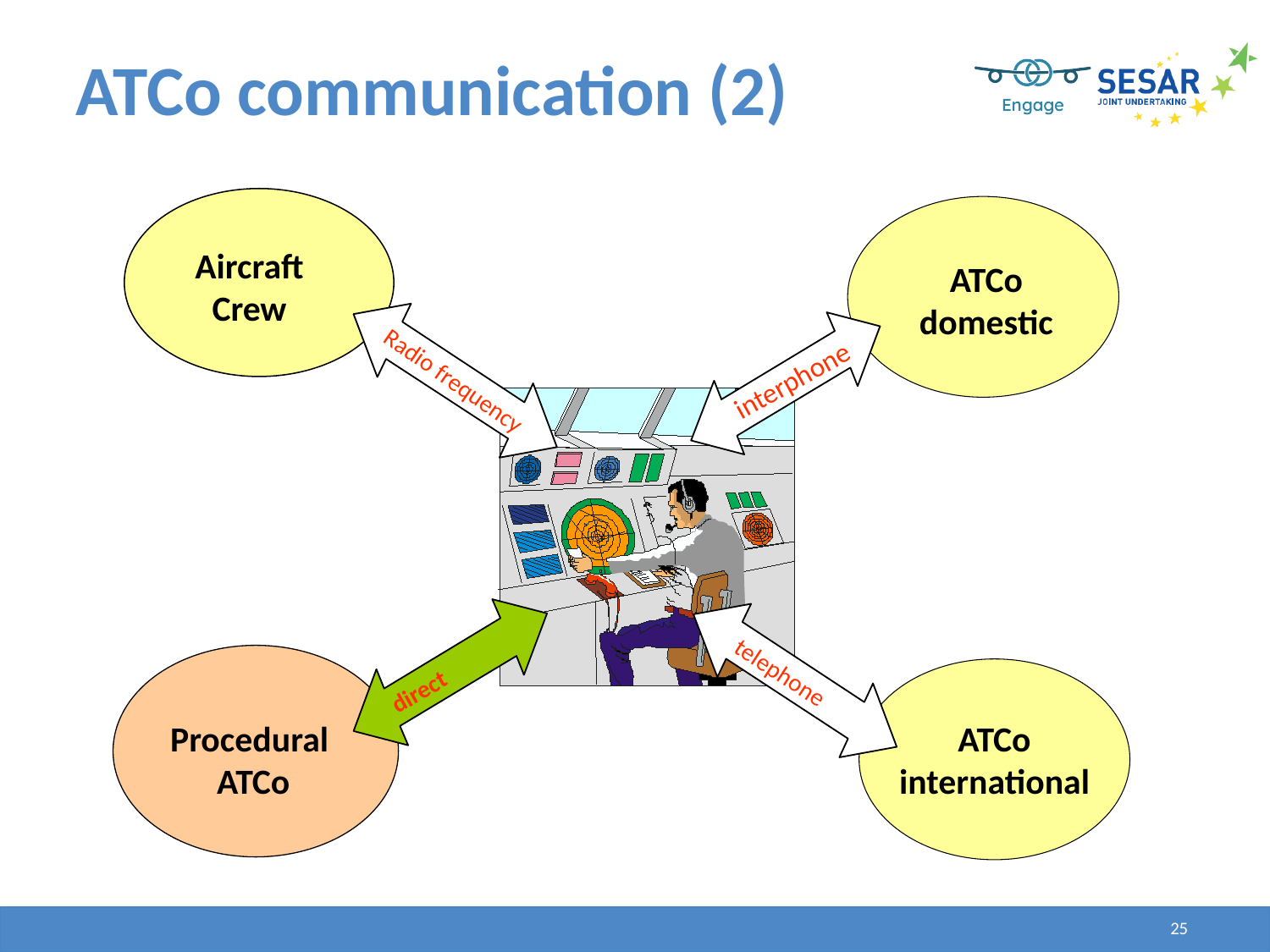

ATCo communication (2)

Aircraft
Crew

ATCo
domestic

interphone
Radio frequency

direct
telephone
Procedural
ATCo
ATCo international
25